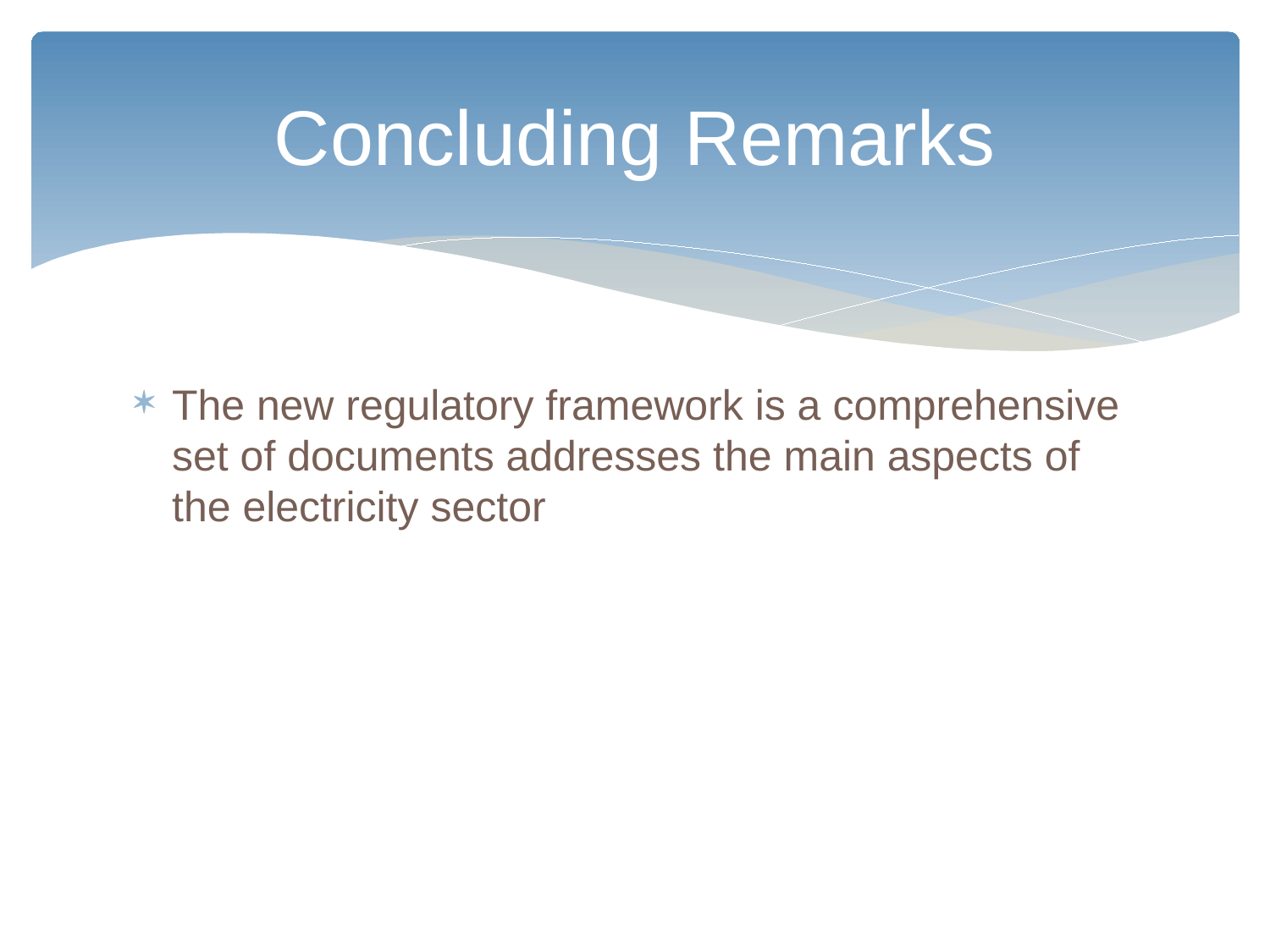

# Concluding Remarks
The new regulatory framework is a comprehensive set of documents addresses the main aspects of the electricity sector